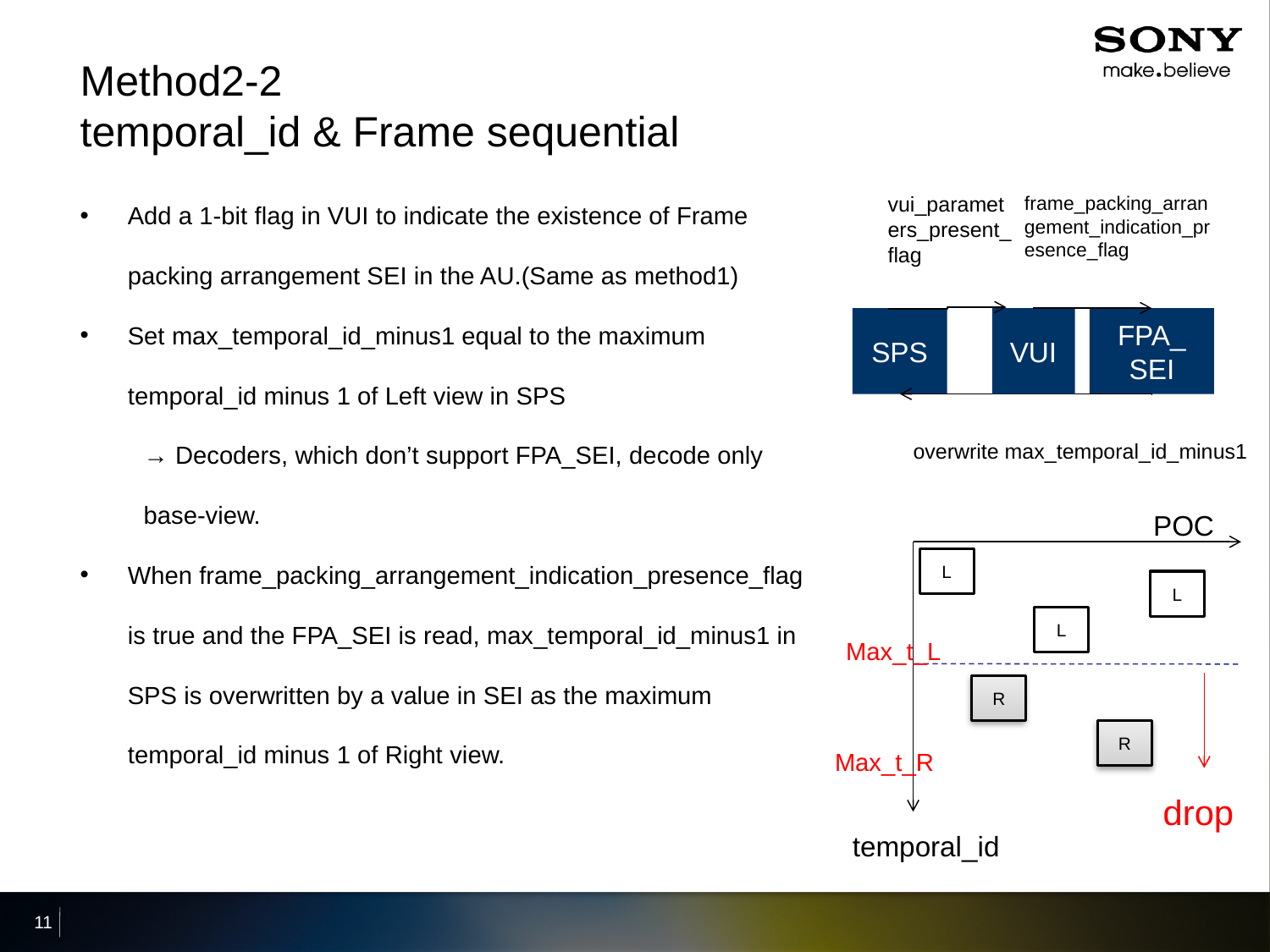

# Method2-2 temporal_id & Frame sequential
Add a 1-bit flag in VUI to indicate the existence of Frame packing arrangement SEI in the AU.(Same as method1)
Set max_temporal_id_minus1 equal to the maximum temporal_id minus 1 of Left view in SPS
→ Decoders, which don’t support FPA_SEI, decode only base-view.
When frame_packing_arrangement_indication_presence_flag is true and the FPA_SEI is read, max_temporal_id_minus1 in SPS is overwritten by a value in SEI as the maximum temporal_id minus 1 of Right view.
vui_parameters_present_flag
frame_packing_arrangement_indication_presence_flag
VUI
FPA_
SEI
SPS
overwrite max_temporal_id_minus1
POC
L
L
L
Max_t_L
R
R
Max_t_R
temporal_id
drop
11